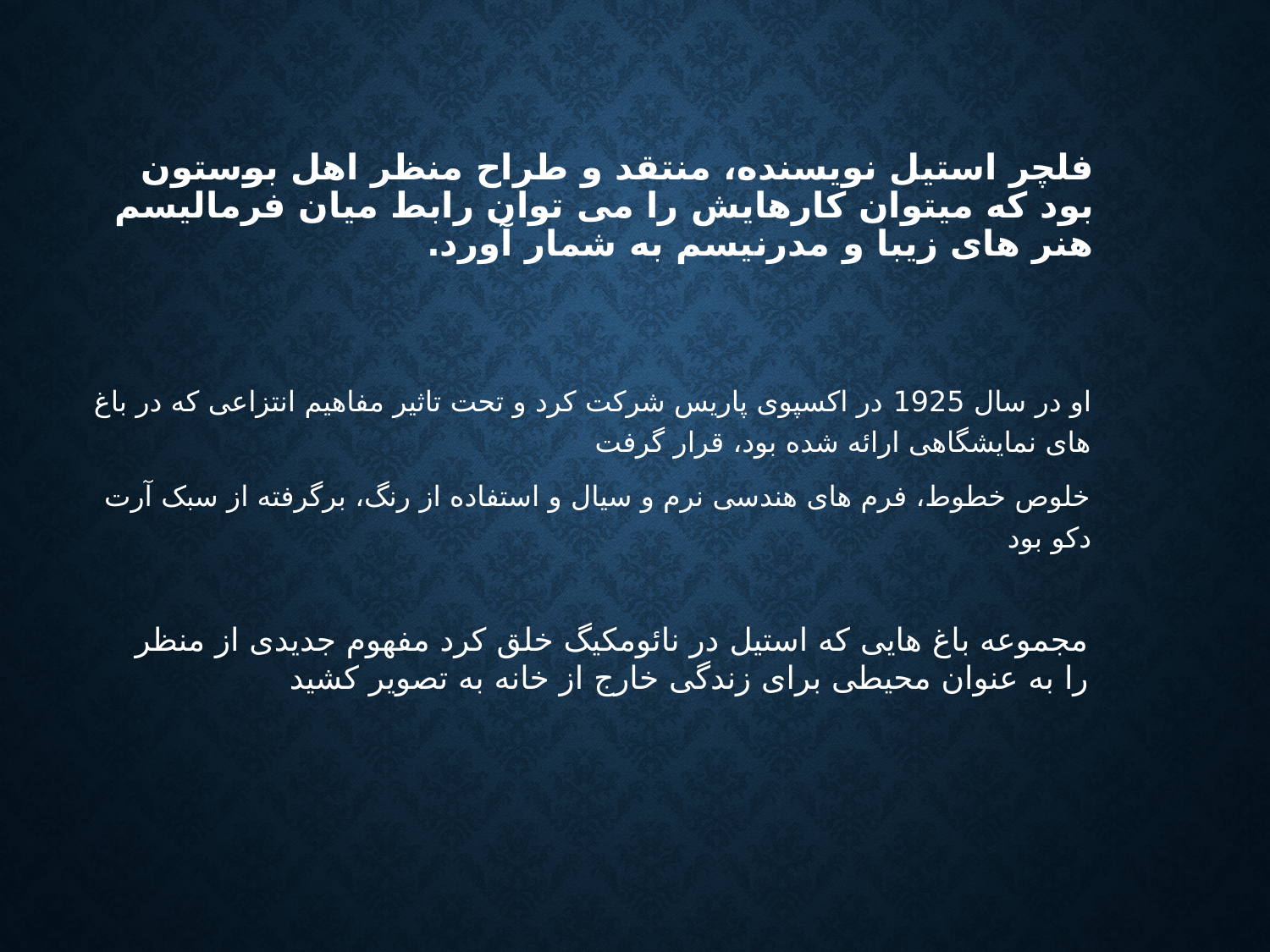

# فلچر استیل نویسنده، منتقد و طراح منظر اهل بوستون بود که میتوان کارهایش را می توان رابط میان فرمالیسم هنر های زیبا و مدرنیسم به شمار آورد.
او در سال 1925 در اکسپوی پاریس شرکت کرد و تحت تاثیر مفاهیم انتزاعی که در باغ های نمایشگاهی ارائه شده بود، قرار گرفت
خلوص خطوط، فرم های هندسی نرم و سیال و استفاده از رنگ، برگرفته از سبک آرت دکو بود
مجموعه باغ هایی که استیل در نائومکیگ خلق کرد مفهوم جدیدی از منظر را به عنوان محیطی برای زندگی خارج از خانه به تصویر کشید